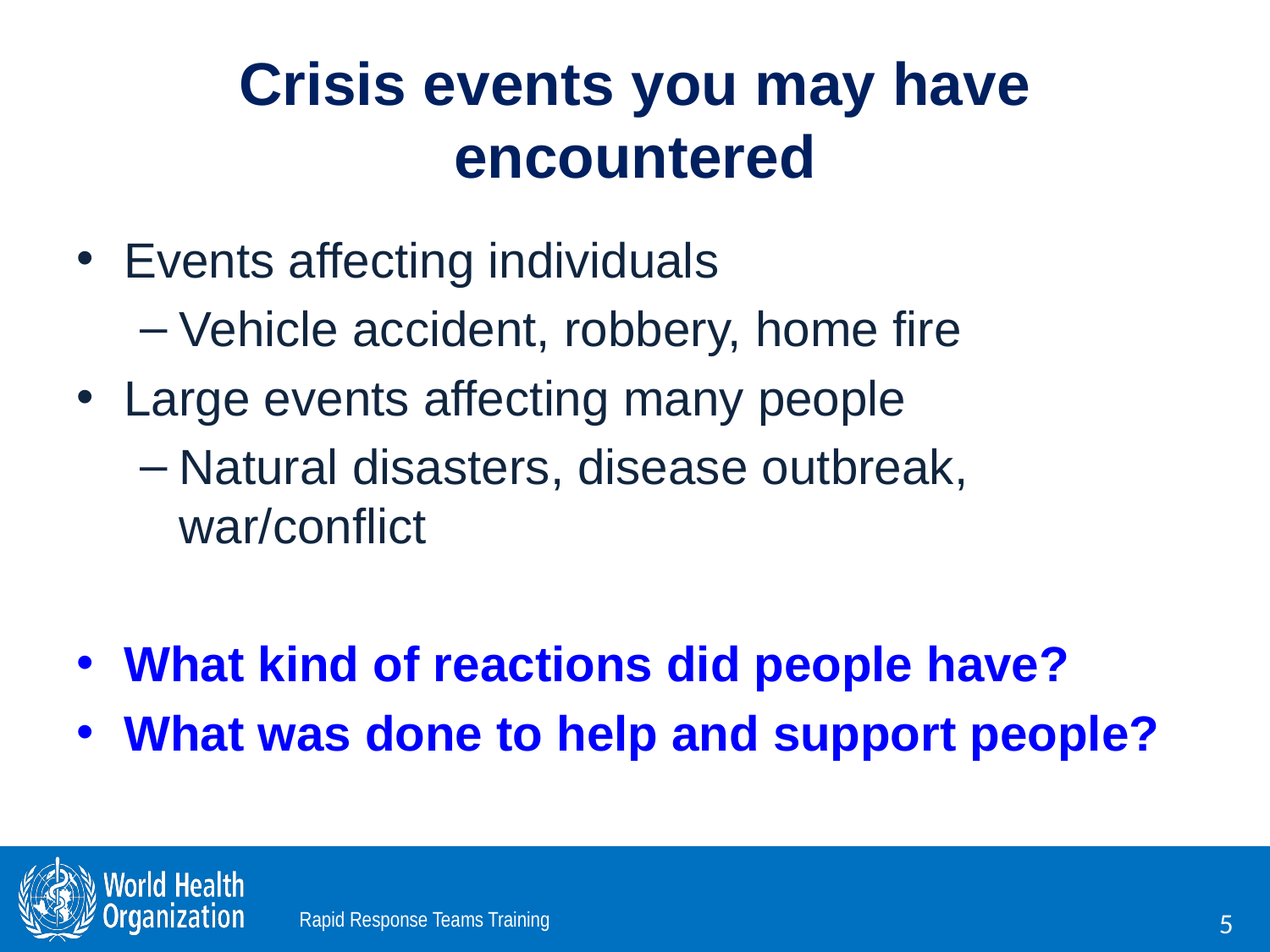

# Crisis events you may have encountered
Events affecting individuals
Vehicle accident, robbery, home fire
Large events affecting many people
Natural disasters, disease outbreak, war/conflict

What kind of reactions did people have?
What was done to help and support people?